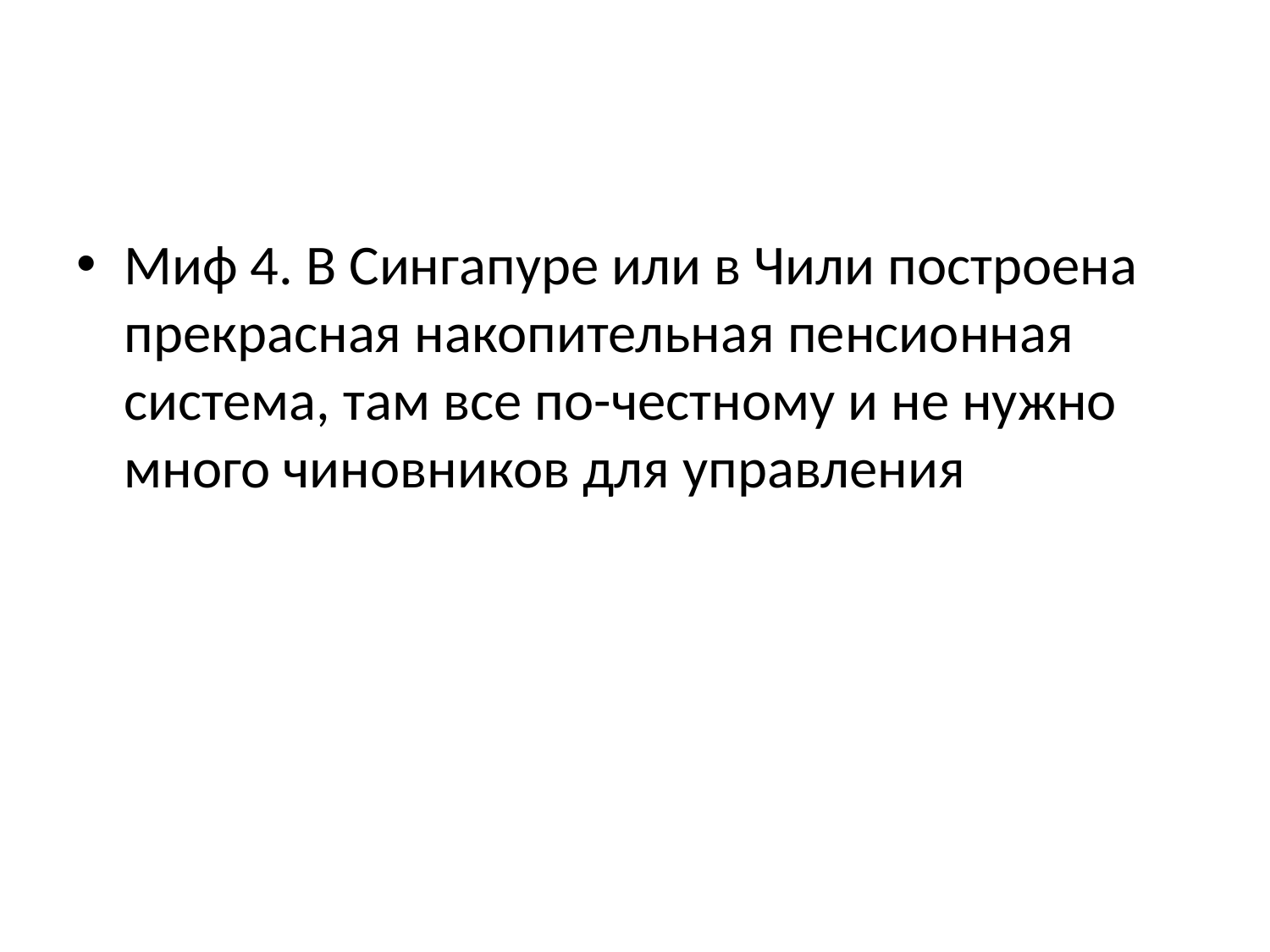

#
Миф 4. В Сингапуре или в Чили построена прекрасная накопительная пенсионная система, там все по-честному и не нужно много чиновников для управления